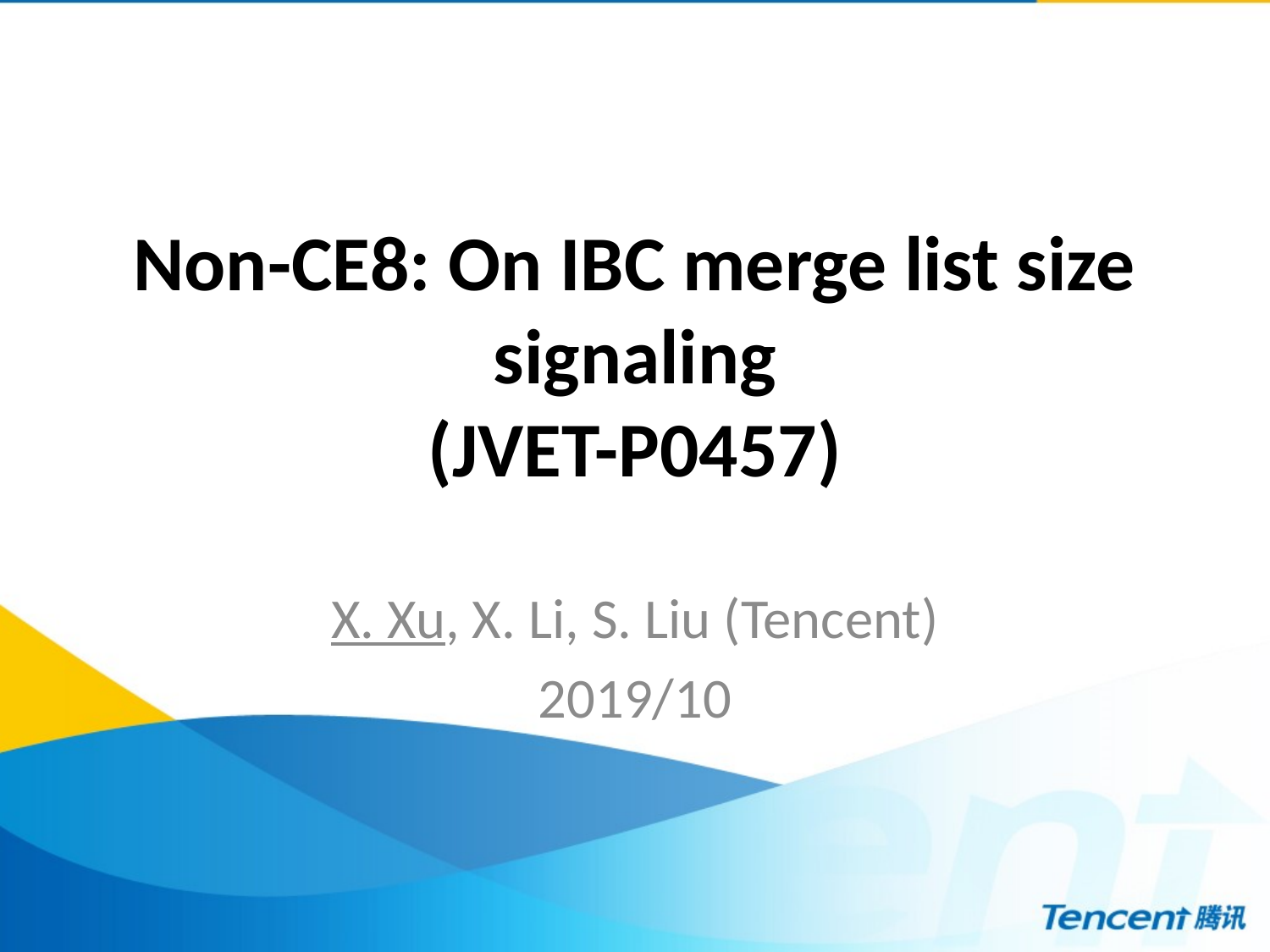

# Non-CE8: On IBC merge list size signaling (JVET-P0457)
X. Xu, X. Li, S. Liu (Tencent)
2019/10